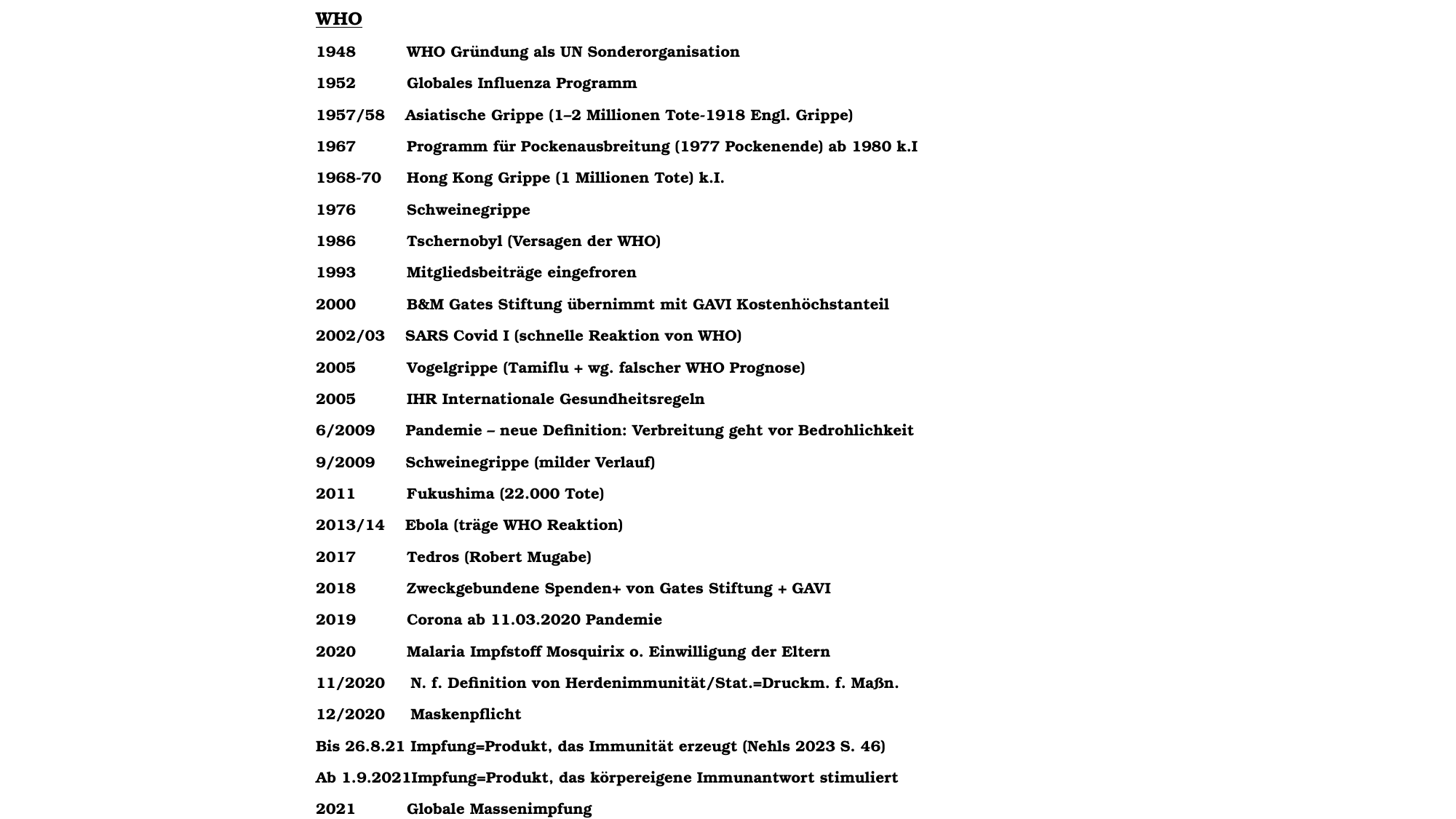

WHO
1948          WHO Gründung als UN Sonderorganisation
1952          Globales Influenza Programm
1957/58    Asiatische Grippe (1–2 Millionen Tote-1918 Engl. Grippe)
1967          Programm für Pockenausbreitung (1977 Pockenende) ab 1980 k.I
1968-70     Hong Kong Grippe (1 Millionen Tote) k.I.
1976          Schweinegrippe
1986          Tschernobyl (Versagen der WHO)
1993          Mitgliedsbeiträge eingefroren
2000          B&M Gates Stiftung übernimmt mit GAVI Kostenhöchstanteil
2002/03    SARS Covid I (schnelle Reaktion von WHO)
2005          Vogelgrippe (Tamiflu + wg. falscher WHO Prognose)
2005          IHR Internationale Gesundheitsregeln
6/2009      Pandemie – neue Definition: Verbreitung geht vor Bedrohlichkeit
9/2009      Schweinegrippe (milder Verlauf)
2011          Fukushima (22.000 Tote)
2013/14    Ebola (träge WHO Reaktion)
2017          Tedros (Robert Mugabe)
2018          Zweckgebundene Spenden+ von Gates Stiftung + GAVI
2019          Corona ab 11.03.2020 Pandemie
2020          Malaria Impfstoff Mosquirix o. Einwilligung der Eltern
11/2020     N. f. Definition von Herdenimmunität/Stat.=Druckm. f. Maßn.
12/2020     Maskenpflicht
Bis 26.8.21 Impfung=Produkt, das Immunität erzeugt (Nehls 2023 S. 46)
Ab 1.9.2021Impfung=Produkt, das körpereigene Immunantwort stimuliert
2021          Globale Massenimpfung
2022/23     Affenpocken
11/2022     WHO strebt Kompetenzerweiterung an